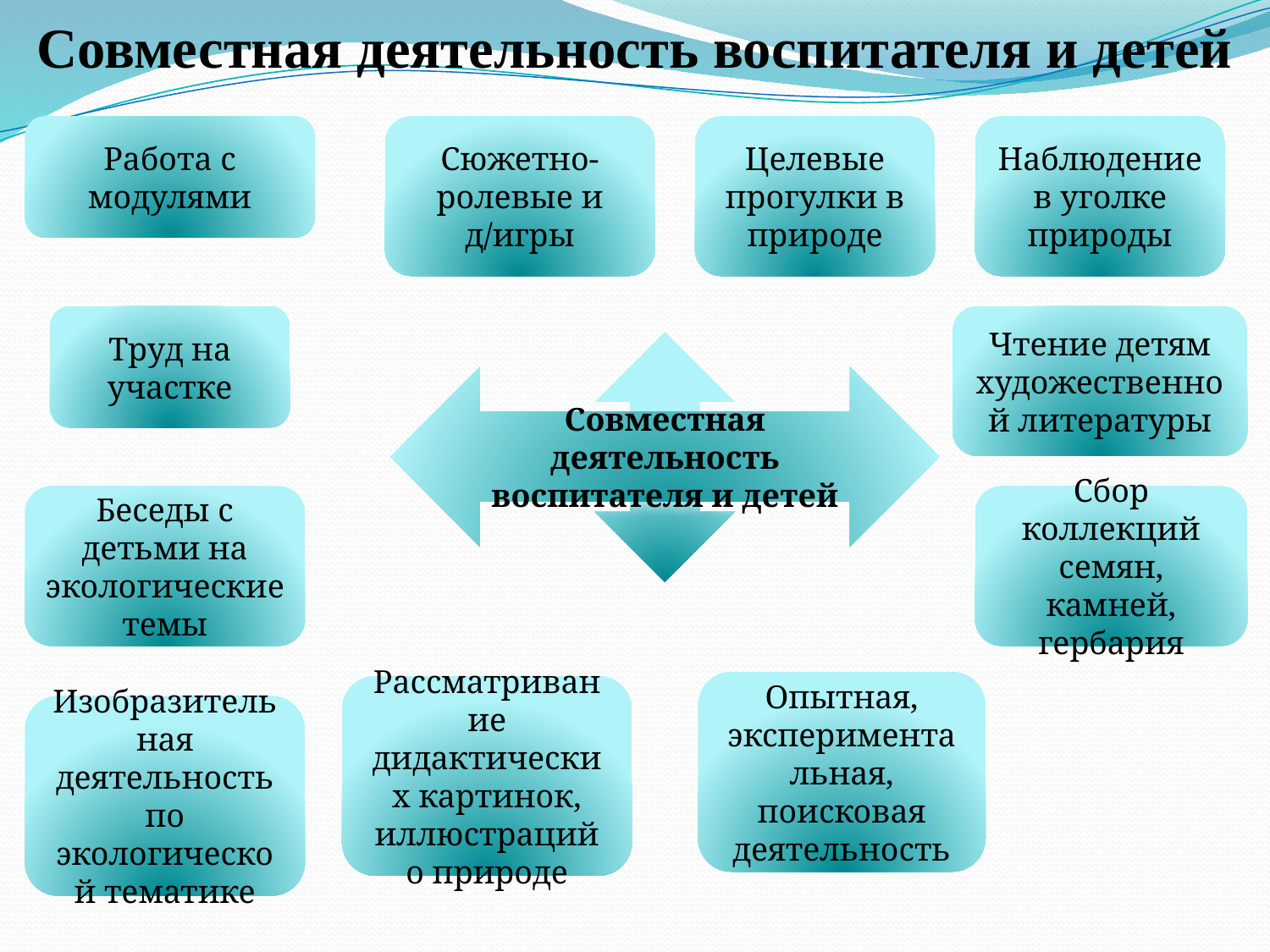

Совместная деятельность воспитателя и детей
Работа с модулями
Сюжетно-ролевые и д/игры
Целевые прогулки в природе
Наблюдение в уголке природы
Труд на участке
Чтение детям художественной литературы

Совместная деятельность воспитателя и детей
Беседы с детьми на экологические темы
Сбор коллекций семян, камней, гербария
Опытная, экспериментальная, поисковая деятельность
Рассматривание дидактических картинок, иллюстраций о природе
Изобразительная деятельность по экологической тематике